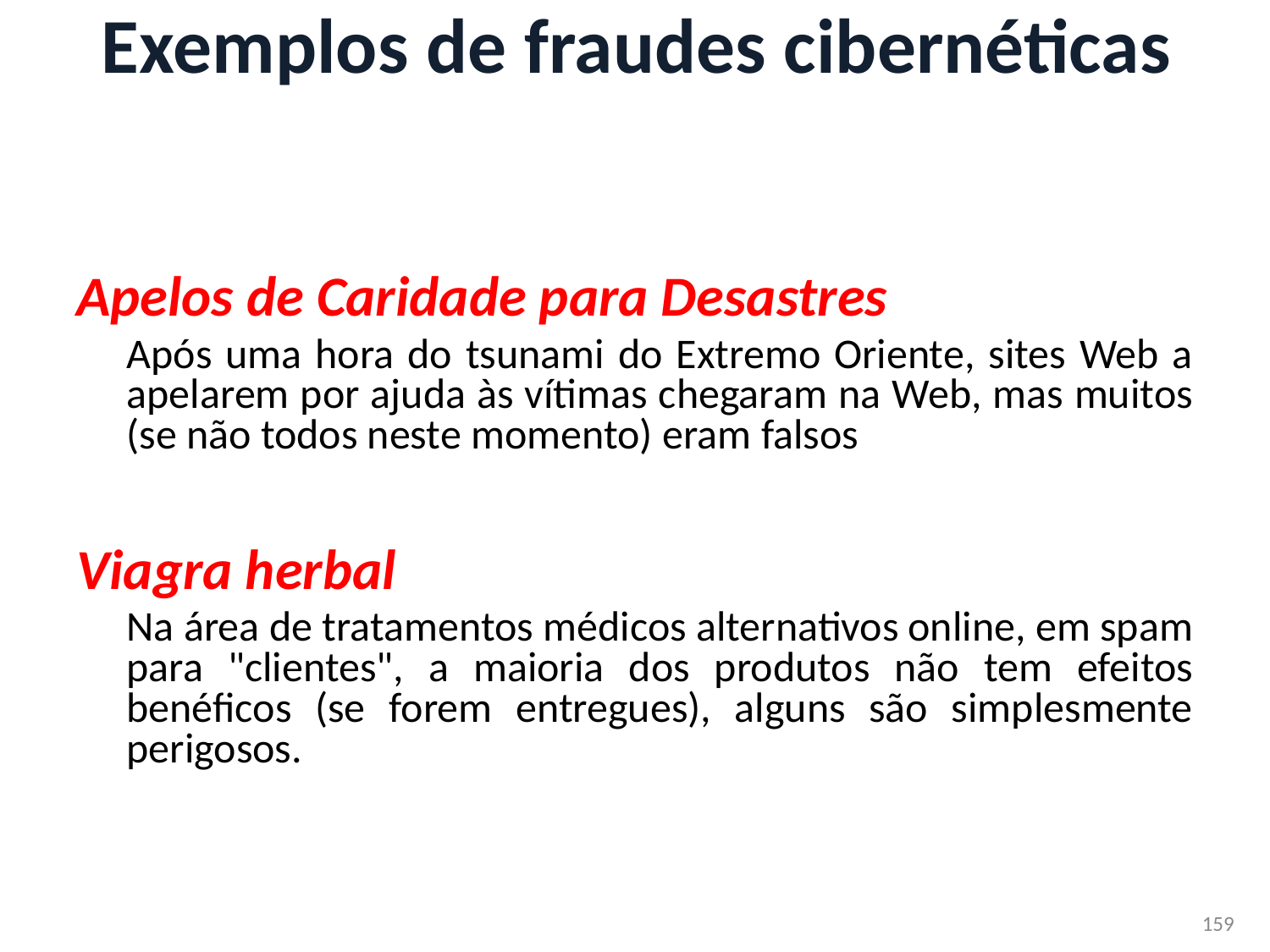

# Exemplos de fraudes cibernéticas

Apelos de Caridade para Desastres
Após uma hora do tsunami do Extremo Oriente, sites Web a apelarem por ajuda às vítimas chegaram na Web, mas muitos (se não todos neste momento) eram falsos

Viagra herbal
Na área de tratamentos médicos alternativos online, em spam para "clientes", a maioria dos produtos não tem efeitos benéficos (se forem entregues), alguns são simplesmente perigosos.
159